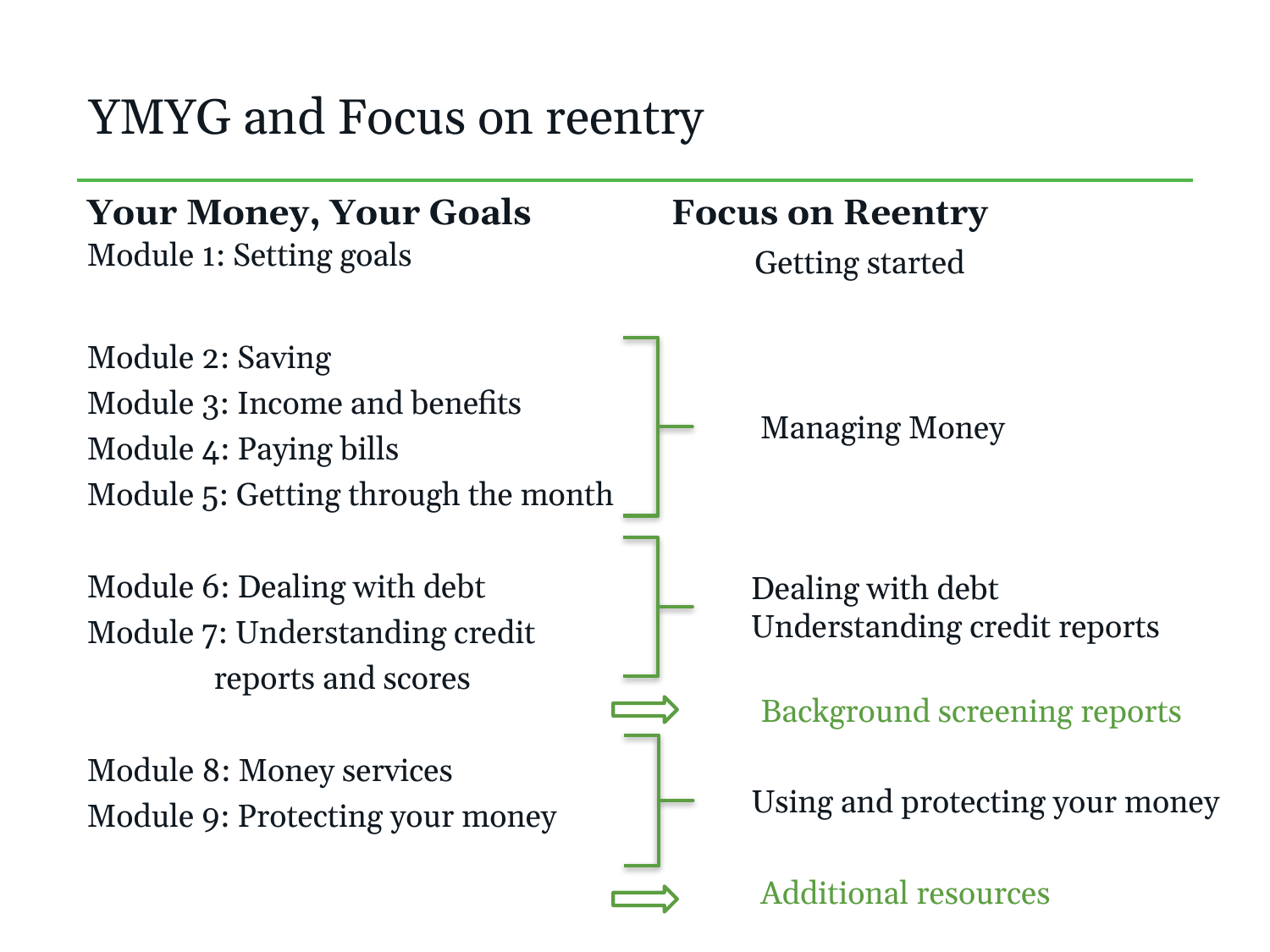

# YMYG and Focus on reentry
Your Money, Your Goals
Focus on Reentry
Getting started

Module 1: Setting goals

Module 2: Saving
Module 3: Income and benefits
Module 4: Paying bills
Module 5: Getting through the month

Module 6: Dealing with debt
Module 7: Understanding credit
	reports and scores

Module 8: Money services
Module 9: Protecting your money

Managing Money

Dealing with debt
Understanding credit reports
Background screening reports

Using and protecting your money

Additional resources